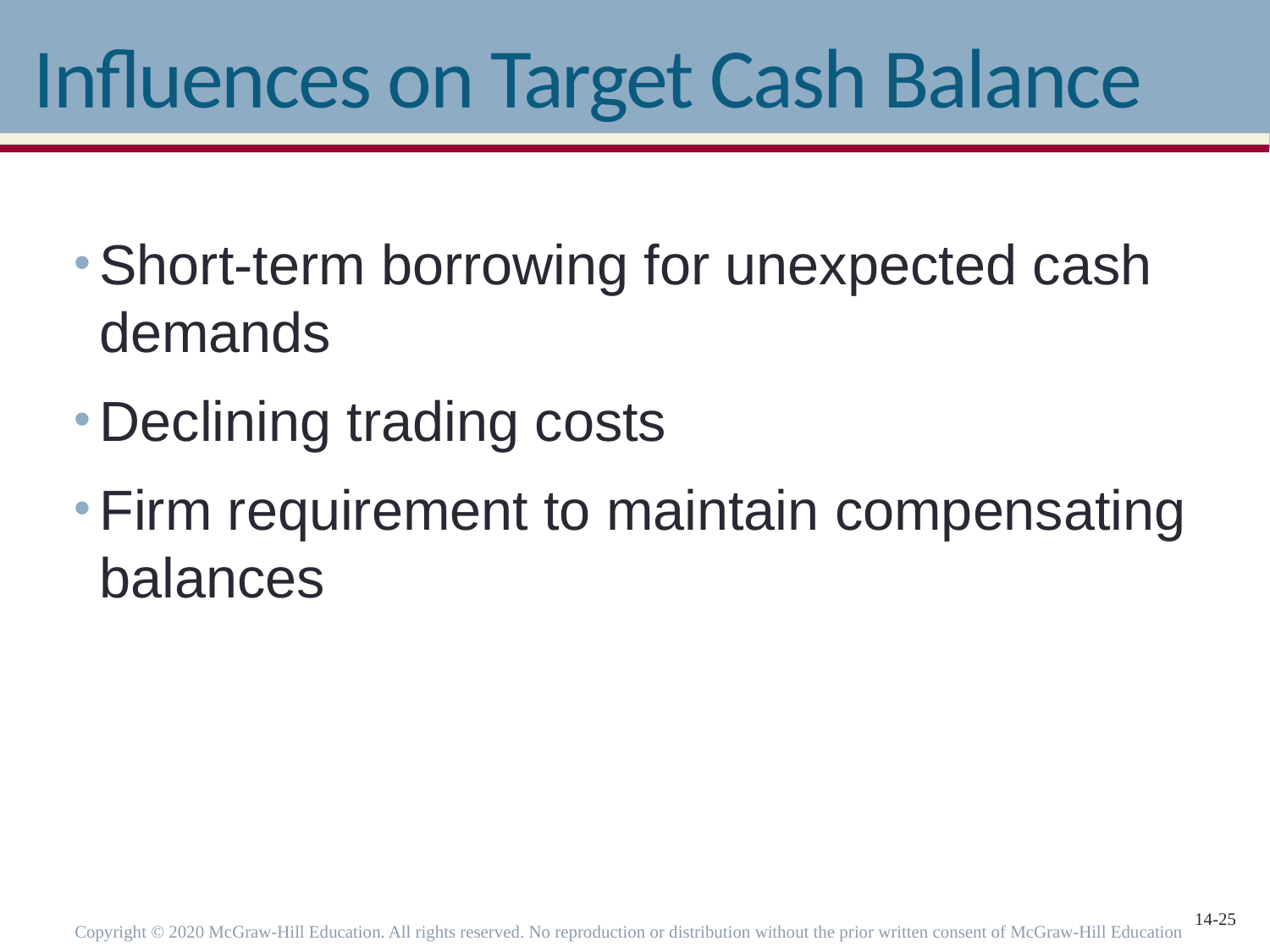

# Influences on Target Cash Balance
Short-term borrowing for unexpected cash demands
Declining trading costs
Firm requirement to maintain compensating balances
Copyright © 2020 McGraw-Hill Education. All rights reserved. No reproduction or distribution without the prior written consent of McGraw-Hill Education